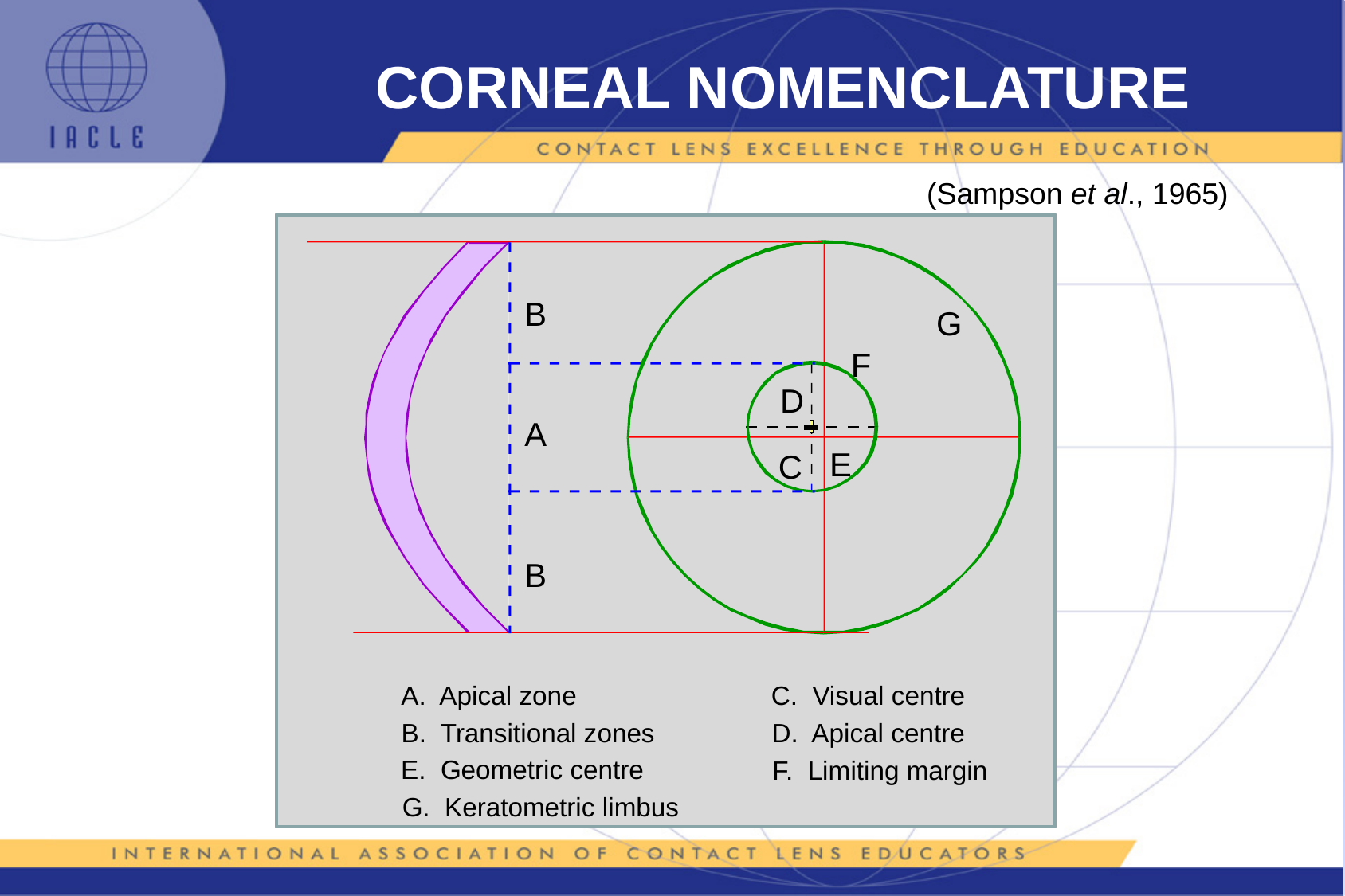

CORNEAL NOMENCLATURE
(Sampson et al., 1965)

B
G

F

D

A

E
C

B

A.  Apical zone
C.  Visual centre
B.  Transitional zones
D.  Apical centre
E.  Geometric centre
F.  Limiting margin
G.  Keratometric limbus